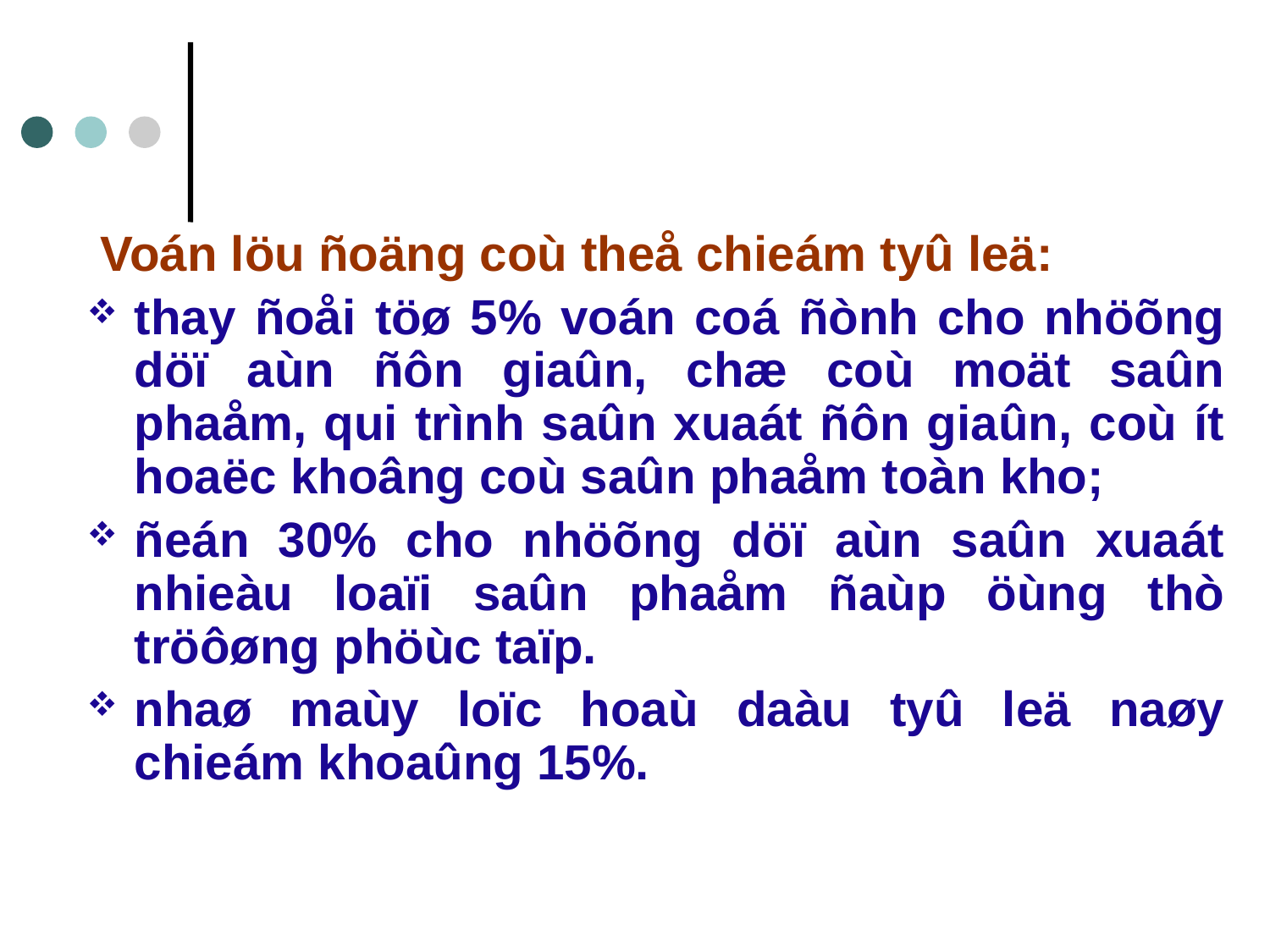

Voán löu ñoäng coù theå chieám tyû leä:
thay ñoåi töø 5% voán coá ñònh cho nhöõng döï aùn ñôn giaûn, chæ coù moät saûn phaåm, qui trình saûn xuaát ñôn giaûn, coù ít hoaëc khoâng coù saûn phaåm toàn kho;
ñeán 30% cho nhöõng döï aùn saûn xuaát nhieàu loaïi saûn phaåm ñaùp öùng thò tröôøng phöùc taïp.
nhaø maùy loïc hoaù daàu tyû leä naøy chieám khoaûng 15%.